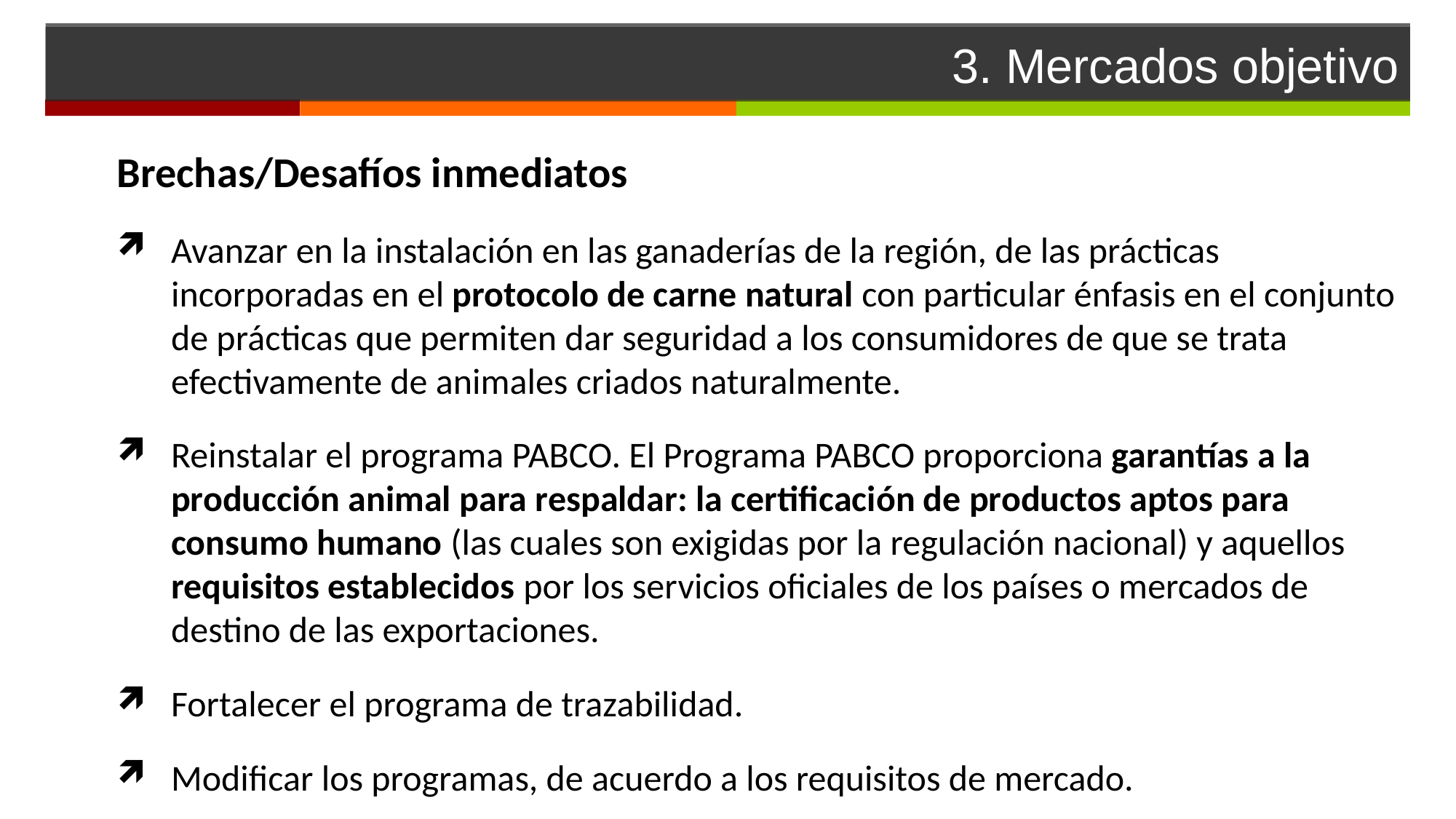

# 3. Mercados objetivo
Brechas/Desafíos inmediatos
Avanzar en la instalación en las ganaderías de la región, de las prácticas incorporadas en el protocolo de carne natural con particular énfasis en el conjunto de prácticas que permiten dar seguridad a los consumidores de que se trata efectivamente de animales criados naturalmente.
Reinstalar el programa PABCO. El Programa PABCO proporciona garantías a la producción animal para respaldar: la certificación de productos aptos para consumo humano (las cuales son exigidas por la regulación nacional) y aquellos requisitos establecidos por los servicios oficiales de los países o mercados de destino de las exportaciones.
Fortalecer el programa de trazabilidad.
Modificar los programas, de acuerdo a los requisitos de mercado.